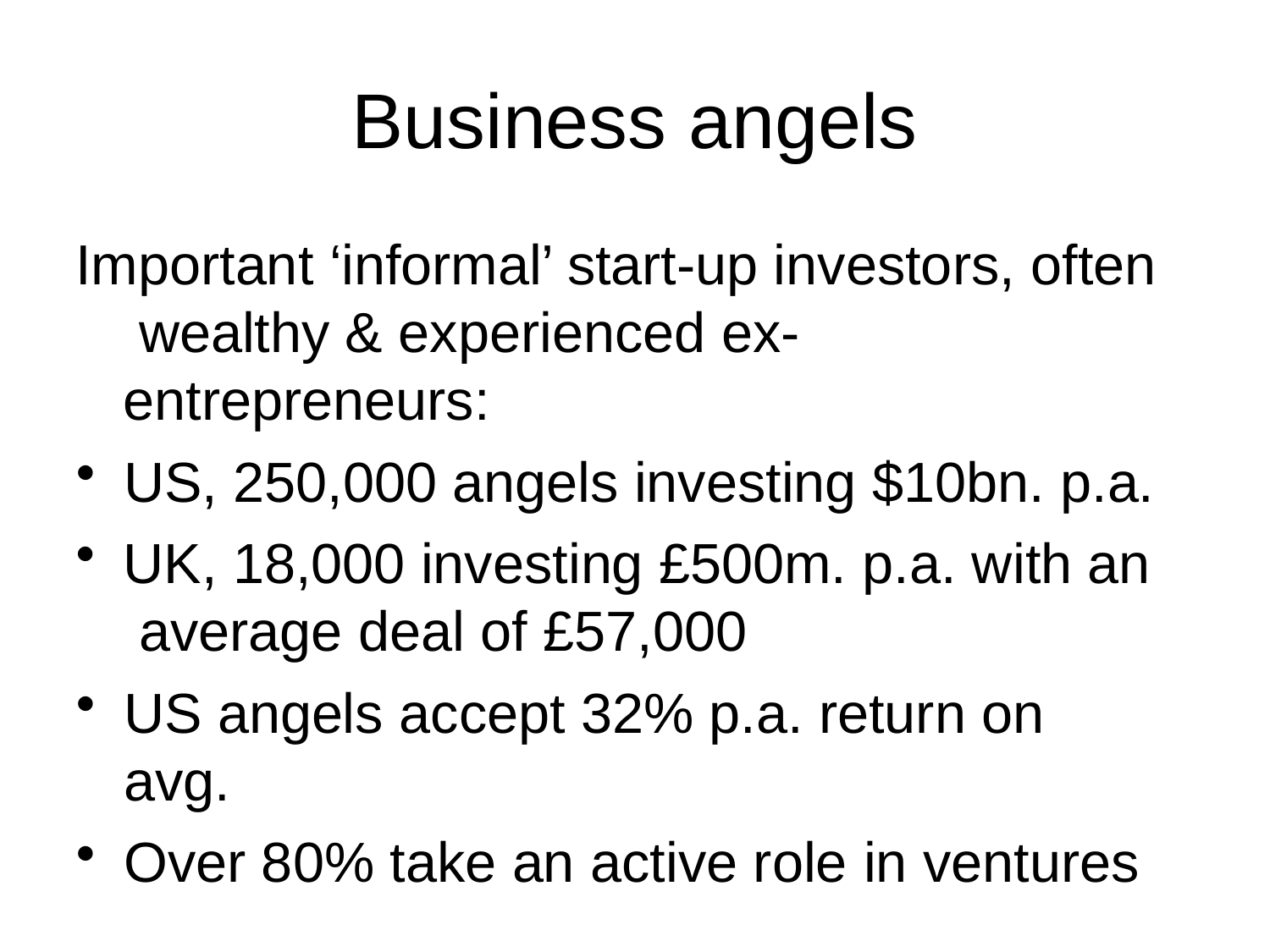

# Business angels
Important ‘informal’ start-up investors, often  wealthy & experienced ex-entrepreneurs:
US, 250,000 angels investing $10bn. p.a.
UK, 18,000 investing £500m. p.a. with an  average deal of £57,000
US angels accept 32% p.a. return on avg.
Over 80% take an active role in ventures